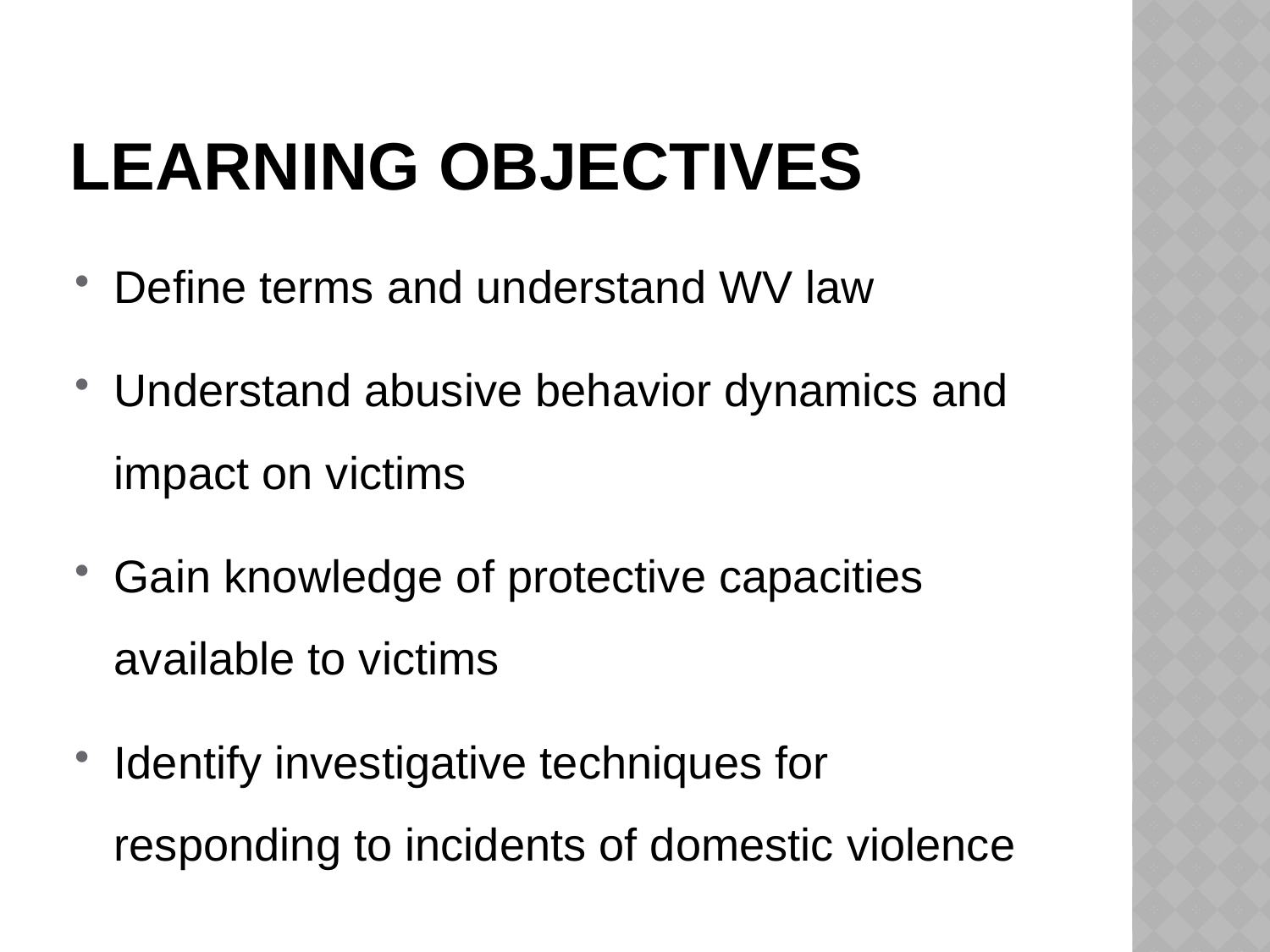

# Learning Objectives
Define terms and understand WV law
Understand abusive behavior dynamics and impact on victims
Gain knowledge of protective capacities available to victims
Identify investigative techniques for responding to incidents of domestic violence